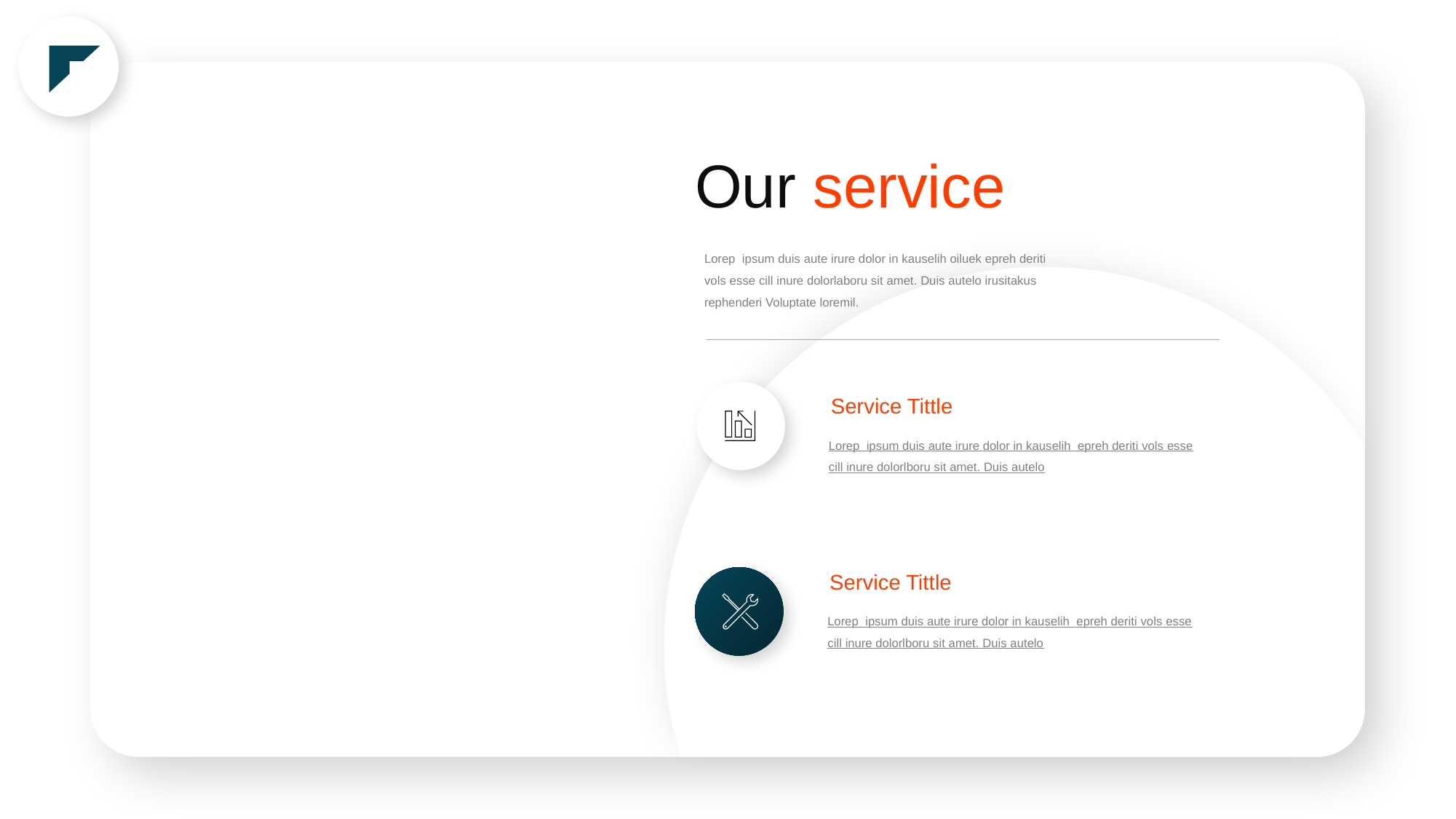

Our service

Lorep  ipsum duis aute irure dolor in kauselih oiluek epreh deriti vols esse cill inure dolorlaboru sit amet. Duis autelo irusitakus rephenderi Voluptate loremil.
Service Tittle

Lorep  ipsum duis aute irure dolor in kauselih  epreh deriti vols esse cill inure dolorlboru sit amet. Duis autelo
Service Tittle

Lorep  ipsum duis aute irure dolor in kauselih  epreh deriti vols esse cill inure dolorlboru sit amet. Duis autelo